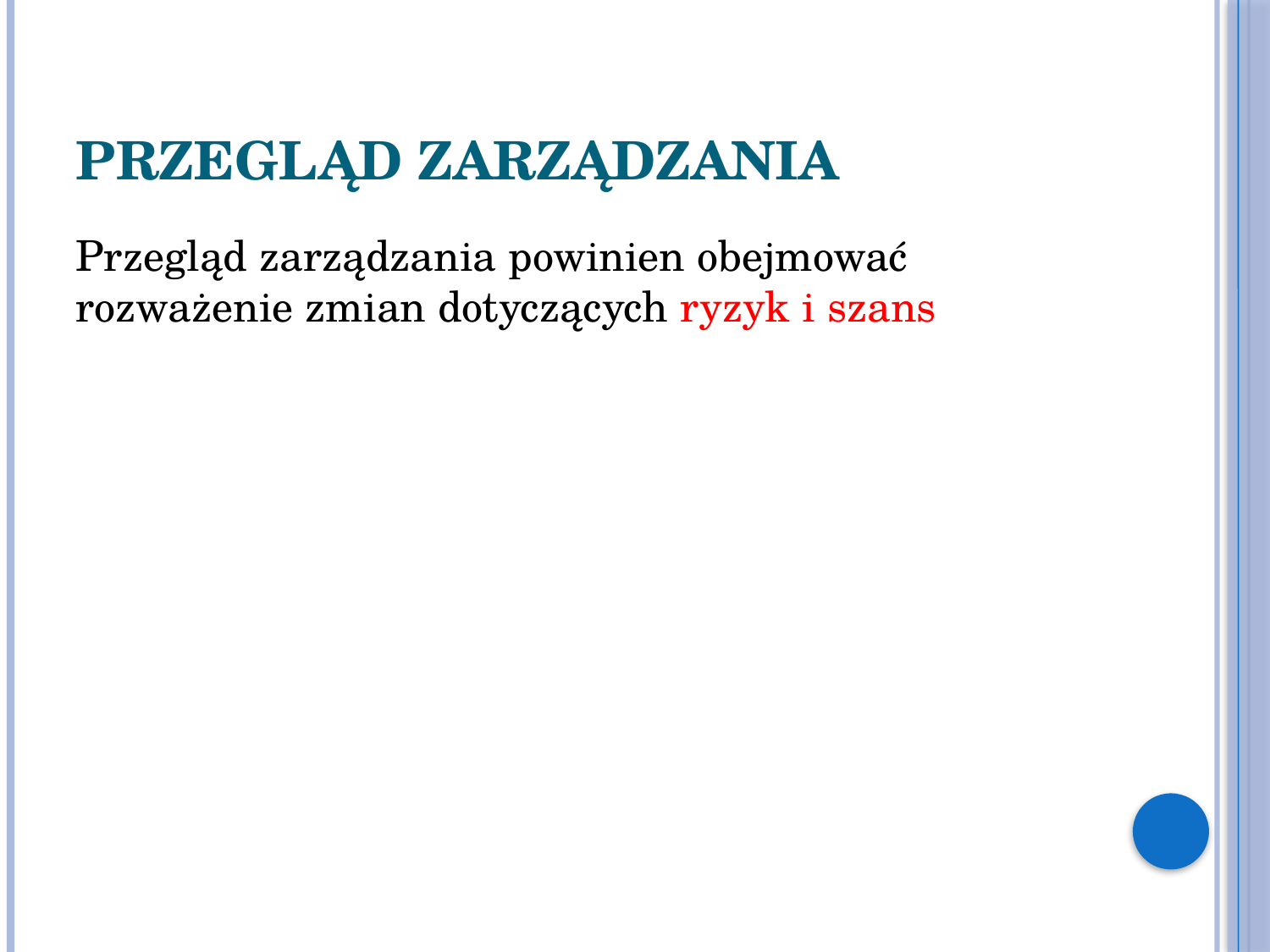

# Przegląd zarządzania
Przegląd zarządzania powinien obejmować rozważenie zmian dotyczących ryzyk i szans